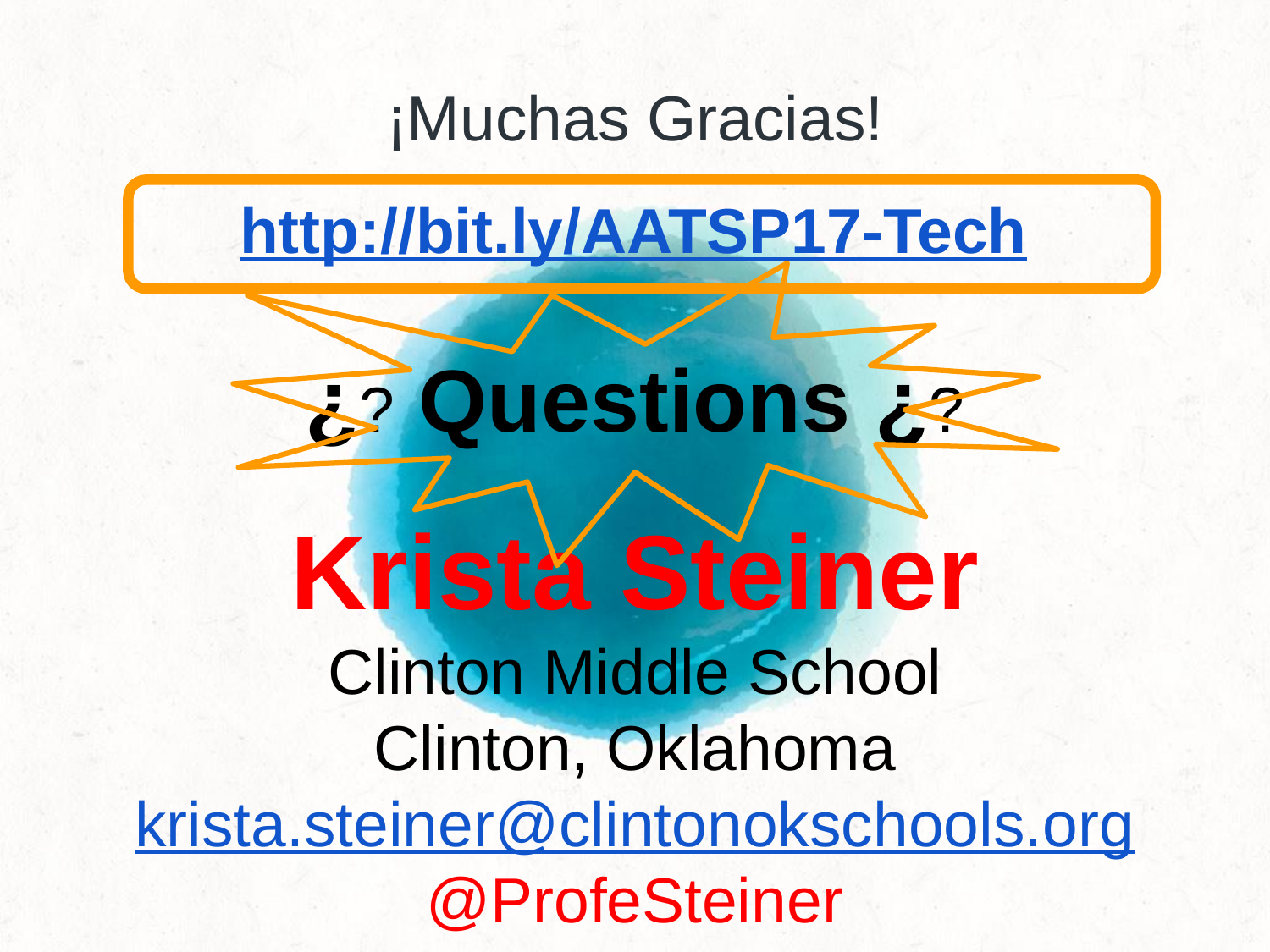

¡Muchas Gracias!
http://bit.ly/AATSP17-Tech

¿? Questions ¿?

Krista Steiner
Clinton Middle School
Clinton, Oklahoma
krista.steiner@clintonokschools.org
@ProfeSteiner